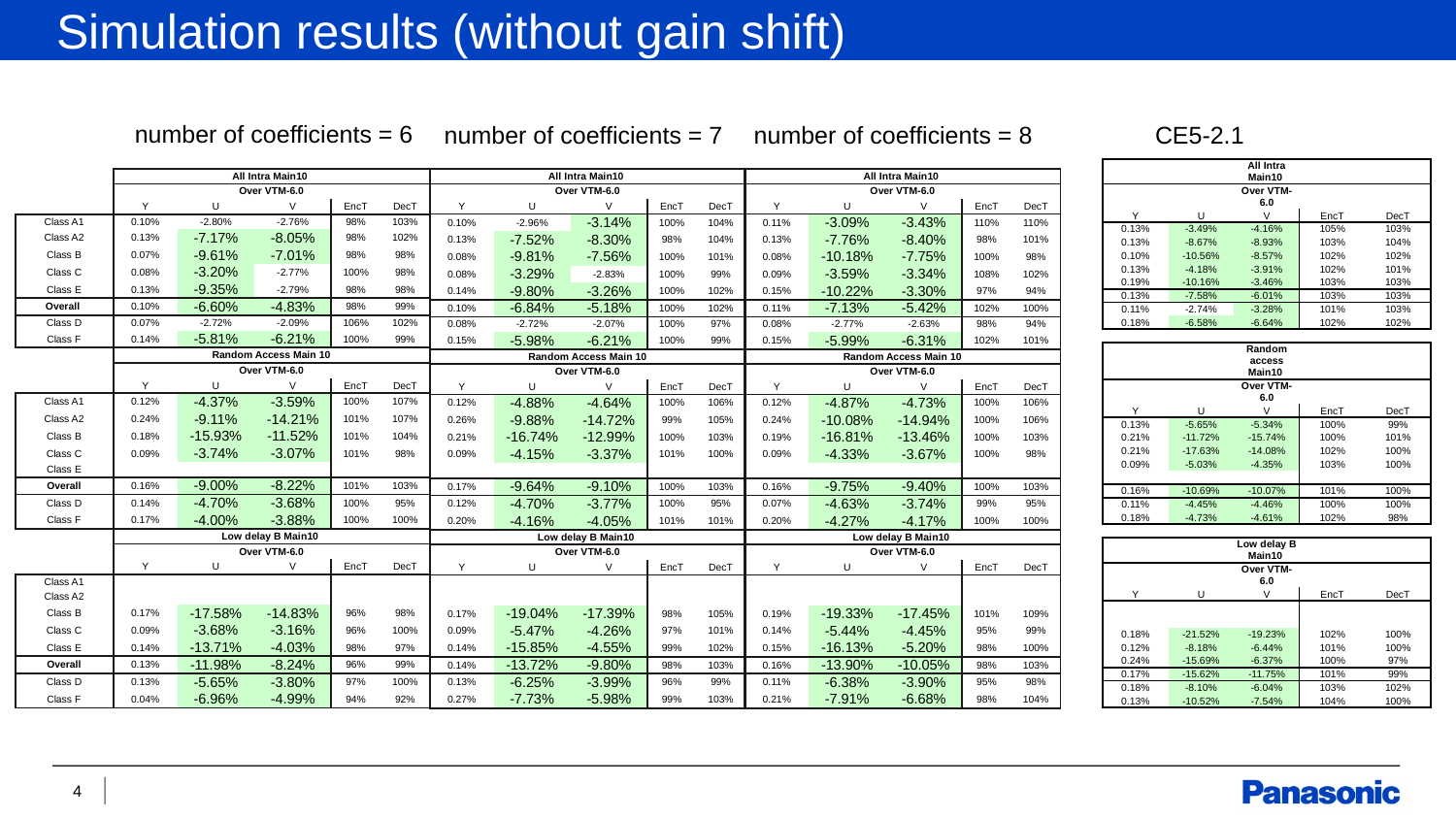

Simulation results (without gain shift)
number of coefficients = 6
number of coefficients = 7
number of coefficients = 8
CE5-2.1
|  |  | All Intra Main10 |  |  |
| --- | --- | --- | --- | --- |
|  |  | Over VTM-6.0 |  |  |
| Y | U | V | EncT | DecT |
| 0.13% | -3.49% | -4.16% | 105% | 103% |
| 0.13% | -8.67% | -8.93% | 103% | 104% |
| 0.10% | -10.56% | -8.57% | 102% | 102% |
| 0.13% | -4.18% | -3.91% | 102% | 101% |
| 0.19% | -10.16% | -3.46% | 103% | 103% |
| 0.13% | -7.58% | -6.01% | 103% | 103% |
| 0.11% | -2.74% | -3.28% | 101% | 103% |
| 0.18% | -6.58% | -6.64% | 102% | 102% |
|  |  |  |  |  |
|  |  | Random access Main10 |  |  |
|  |  | Over VTM-6.0 |  |  |
| Y | U | V | EncT | DecT |
| 0.13% | -5.65% | -5.34% | 100% | 99% |
| 0.21% | -11.72% | -15.74% | 100% | 101% |
| 0.21% | -17.63% | -14.08% | 102% | 100% |
| 0.09% | -5.03% | -4.35% | 103% | 100% |
|  |  |  |  |  |
| 0.16% | -10.69% | -10.07% | 101% | 100% |
| 0.11% | -4.45% | -4.46% | 100% | 100% |
| 0.18% | -4.73% | -4.61% | 102% | 98% |
|  |  |  |  |  |
|  |  | Low delay B Main10 |  |  |
|  |  | Over VTM-6.0 |  |  |
| Y | U | V | EncT | DecT |
|  |  |  |  |  |
|  |  |  |  |  |
| 0.18% | -21.52% | -19.23% | 102% | 100% |
| 0.12% | -8.18% | -6.44% | 101% | 100% |
| 0.24% | -15.69% | -6.37% | 100% | 97% |
| 0.17% | -15.62% | -11.75% | 101% | 99% |
| 0.18% | -8.10% | -6.04% | 103% | 102% |
| 0.13% | -10.52% | -7.54% | 104% | 100% |
|  | All Intra Main10 |  |  |  |  |
| --- | --- | --- | --- | --- | --- |
|  | Over VTM-6.0 |  |  |  |  |
|  | Y | U | V | EncT | DecT |
| Class A1 | 0.10% | -2.80% | -2.76% | 98% | 103% |
| Class A2 | 0.13% | -7.17% | -8.05% | 98% | 102% |
| Class B | 0.07% | -9.61% | -7.01% | 98% | 98% |
| Class C | 0.08% | -3.20% | -2.77% | 100% | 98% |
| Class E | 0.13% | -9.35% | -2.79% | 98% | 98% |
| Overall | 0.10% | -6.60% | -4.83% | 98% | 99% |
| Class D | 0.07% | -2.72% | -2.09% | 106% | 102% |
| Class F | 0.14% | -5.81% | -6.21% | 100% | 99% |
|  | Random Access Main 10 |  |  |  |  |
|  | Over VTM-6.0 |  |  |  |  |
|  | Y | U | V | EncT | DecT |
| Class A1 | 0.12% | -4.37% | -3.59% | 100% | 107% |
| Class A2 | 0.24% | -9.11% | -14.21% | 101% | 107% |
| Class B | 0.18% | -15.93% | -11.52% | 101% | 104% |
| Class C | 0.09% | -3.74% | -3.07% | 101% | 98% |
| Class E |  |  |  |  |  |
| Overall | 0.16% | -9.00% | -8.22% | 101% | 103% |
| Class D | 0.14% | -4.70% | -3.68% | 100% | 95% |
| Class F | 0.17% | -4.00% | -3.88% | 100% | 100% |
|  | Low delay B Main10 |  |  |  |  |
|  | Over VTM-6.0 |  |  |  |  |
|  | Y | U | V | EncT | DecT |
| Class A1 |  |  |  |  |  |
| Class A2 |  |  |  |  |  |
| Class B | 0.17% | -17.58% | -14.83% | 96% | 98% |
| Class C | 0.09% | -3.68% | -3.16% | 96% | 100% |
| Class E | 0.14% | -13.71% | -4.03% | 98% | 97% |
| Overall | 0.13% | -11.98% | -8.24% | 96% | 99% |
| Class D | 0.13% | -5.65% | -3.80% | 97% | 100% |
| Class F | 0.04% | -6.96% | -4.99% | 94% | 92% |
| All Intra Main10 |  |  |  |  |
| --- | --- | --- | --- | --- |
| Over VTM-6.0 |  |  |  |  |
| Y | U | V | EncT | DecT |
| 0.10% | -2.96% | -3.14% | 100% | 104% |
| 0.13% | -7.52% | -8.30% | 98% | 104% |
| 0.08% | -9.81% | -7.56% | 100% | 101% |
| 0.08% | -3.29% | -2.83% | 100% | 99% |
| 0.14% | -9.80% | -3.26% | 100% | 102% |
| 0.10% | -6.84% | -5.18% | 100% | 102% |
| 0.08% | -2.72% | -2.07% | 100% | 97% |
| 0.15% | -5.98% | -6.21% | 100% | 99% |
| Random Access Main 10 |  |  |  |  |
| Over VTM-6.0 |  |  |  |  |
| Y | U | V | EncT | DecT |
| 0.12% | -4.88% | -4.64% | 100% | 106% |
| 0.26% | -9.88% | -14.72% | 99% | 105% |
| 0.21% | -16.74% | -12.99% | 100% | 103% |
| 0.09% | -4.15% | -3.37% | 101% | 100% |
|  |  |  |  |  |
| 0.17% | -9.64% | -9.10% | 100% | 103% |
| 0.12% | -4.70% | -3.77% | 100% | 95% |
| 0.20% | -4.16% | -4.05% | 101% | 101% |
| Low delay B Main10 |  |  |  |  |
| Over VTM-6.0 |  |  |  |  |
| Y | U | V | EncT | DecT |
|  |  |  |  |  |
|  |  |  |  |  |
| 0.17% | -19.04% | -17.39% | 98% | 105% |
| 0.09% | -5.47% | -4.26% | 97% | 101% |
| 0.14% | -15.85% | -4.55% | 99% | 102% |
| 0.14% | -13.72% | -9.80% | 98% | 103% |
| 0.13% | -6.25% | -3.99% | 96% | 99% |
| 0.27% | -7.73% | -5.98% | 99% | 103% |
| All Intra Main10 |  |  |  |  |
| --- | --- | --- | --- | --- |
| Over VTM-6.0 |  |  |  |  |
| Y | U | V | EncT | DecT |
| 0.11% | -3.09% | -3.43% | 110% | 110% |
| 0.13% | -7.76% | -8.40% | 98% | 101% |
| 0.08% | -10.18% | -7.75% | 100% | 98% |
| 0.09% | -3.59% | -3.34% | 108% | 102% |
| 0.15% | -10.22% | -3.30% | 97% | 94% |
| 0.11% | -7.13% | -5.42% | 102% | 100% |
| 0.08% | -2.77% | -2.63% | 98% | 94% |
| 0.15% | -5.99% | -6.31% | 102% | 101% |
| Random Access Main 10 |  |  |  |  |
| Over VTM-6.0 |  |  |  |  |
| Y | U | V | EncT | DecT |
| 0.12% | -4.87% | -4.73% | 100% | 106% |
| 0.24% | -10.08% | -14.94% | 100% | 106% |
| 0.19% | -16.81% | -13.46% | 100% | 103% |
| 0.09% | -4.33% | -3.67% | 100% | 98% |
|  |  |  |  |  |
| 0.16% | -9.75% | -9.40% | 100% | 103% |
| 0.07% | -4.63% | -3.74% | 99% | 95% |
| 0.20% | -4.27% | -4.17% | 100% | 100% |
| Low delay B Main10 |  |  |  |  |
| Over VTM-6.0 |  |  |  |  |
| Y | U | V | EncT | DecT |
|  |  |  |  |  |
|  |  |  |  |  |
| 0.19% | -19.33% | -17.45% | 101% | 109% |
| 0.14% | -5.44% | -4.45% | 95% | 99% |
| 0.15% | -16.13% | -5.20% | 98% | 100% |
| 0.16% | -13.90% | -10.05% | 98% | 103% |
| 0.11% | -6.38% | -3.90% | 95% | 98% |
| 0.21% | -7.91% | -6.68% | 98% | 104% |